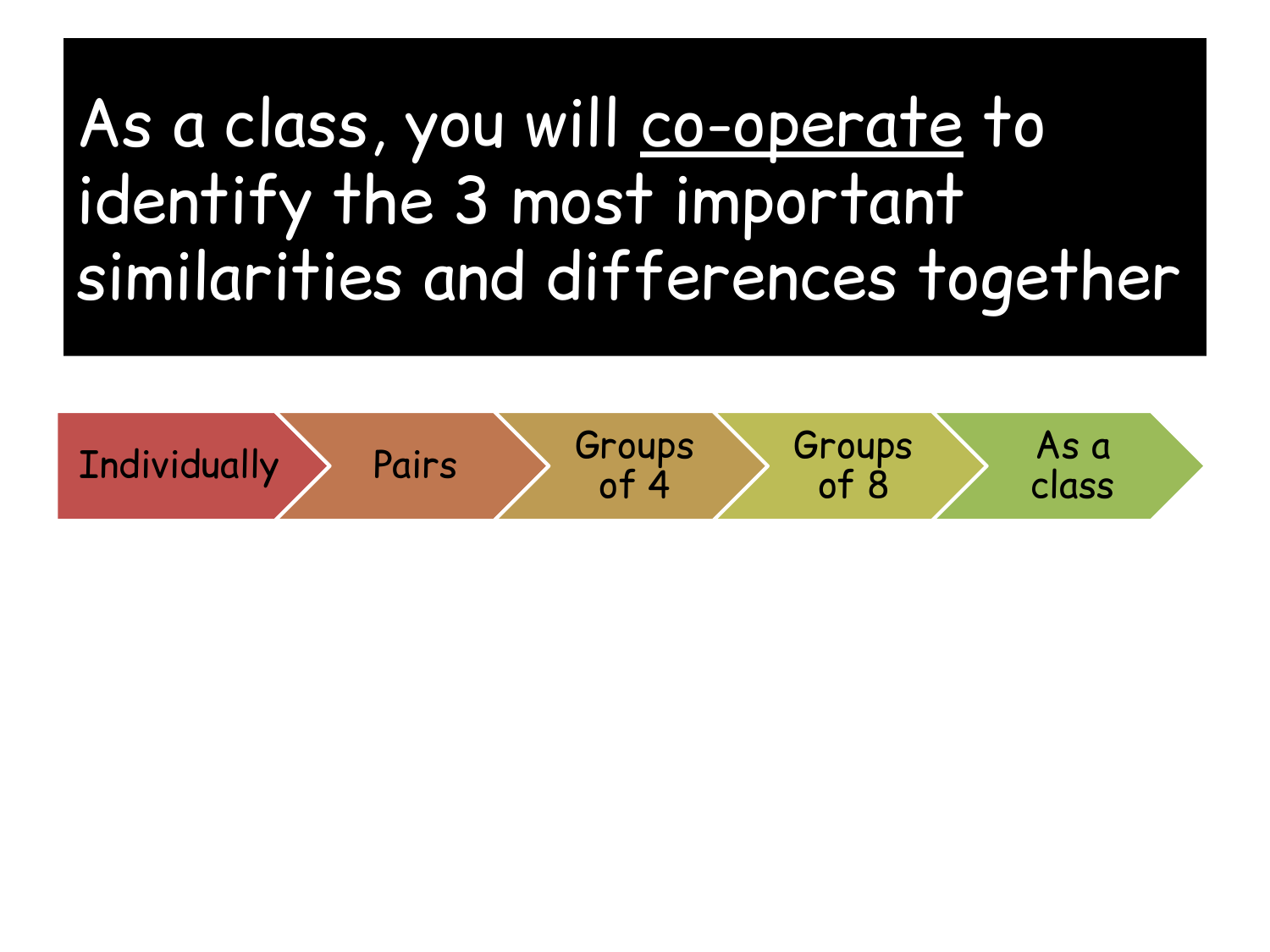

# As a class, you will co-operate to identify the 3 most important  similarities and differences together
Individually
Pairs
Groups of 4
Groups of 8
As a class
Disagree respectfully
Negotiate
Share ideas
Be prepared to change your mind
Listen to other people’s ideas